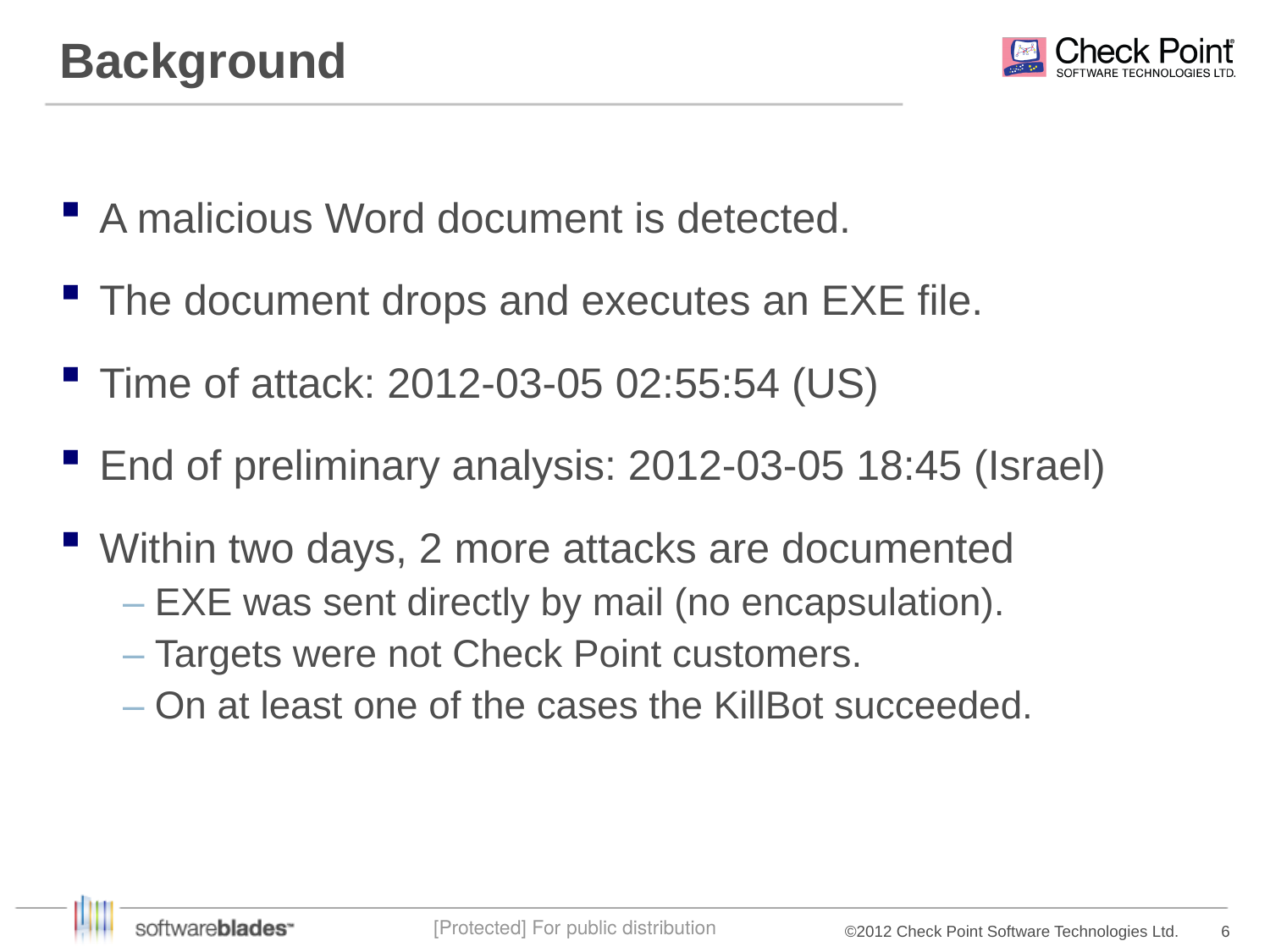

# Background
A malicious Word document is detected.
The document drops and executes an EXE file.
Time of attack: 2012-03-05 02:55:54 (US)
End of preliminary analysis: 2012-03-05 18:45 (Israel)
Within two days, 2 more attacks are documented
EXE was sent directly by mail (no encapsulation).
Targets were not Check Point customers.
On at least one of the cases the KillBot succeeded.
[Protected] For public distribution